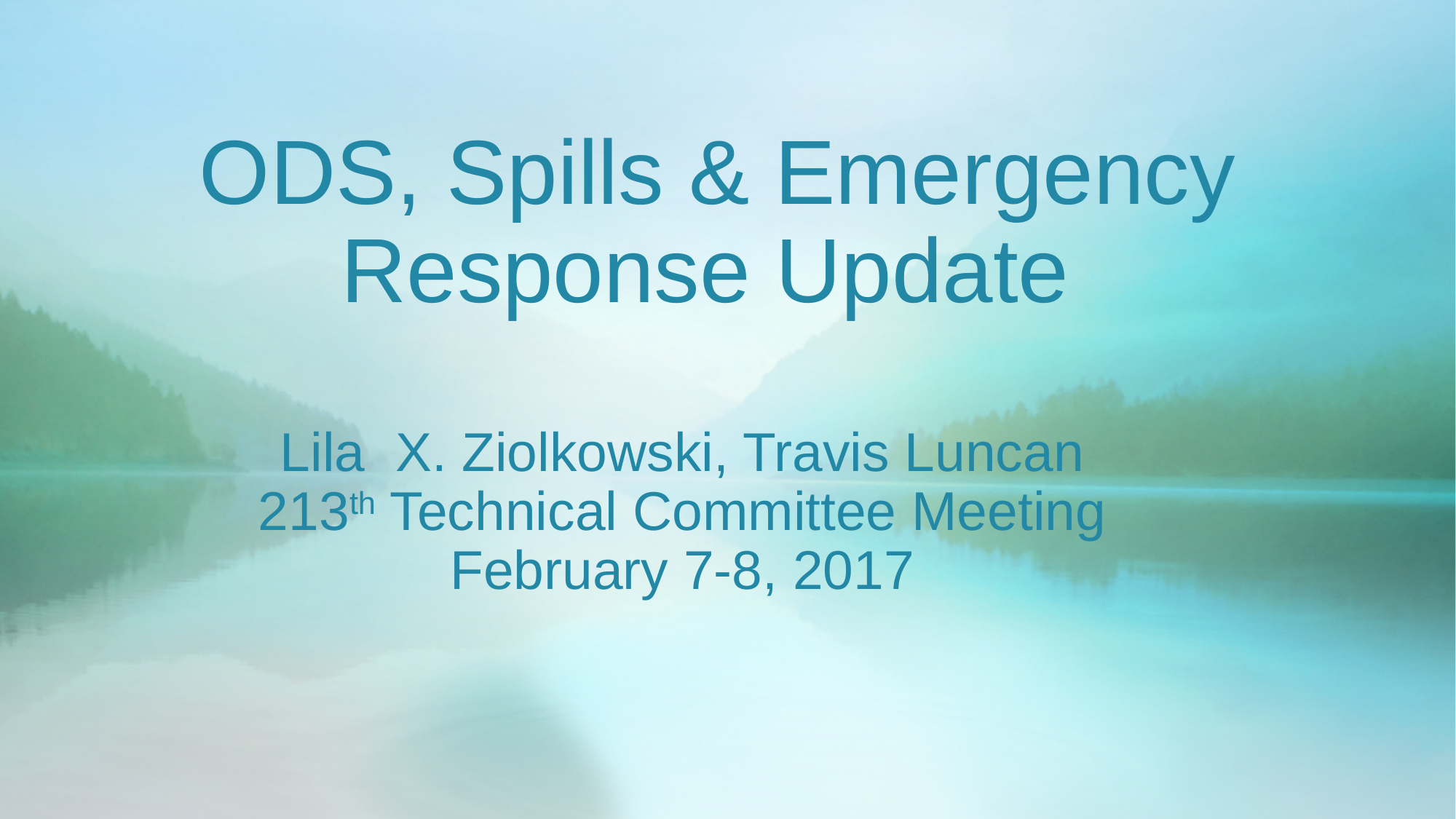

# ODS, Spills & Emergency Response Update
Lila  X. Ziolkowski, Travis Luncan
213th Technical Committee Meeting
February 7-8, 2017